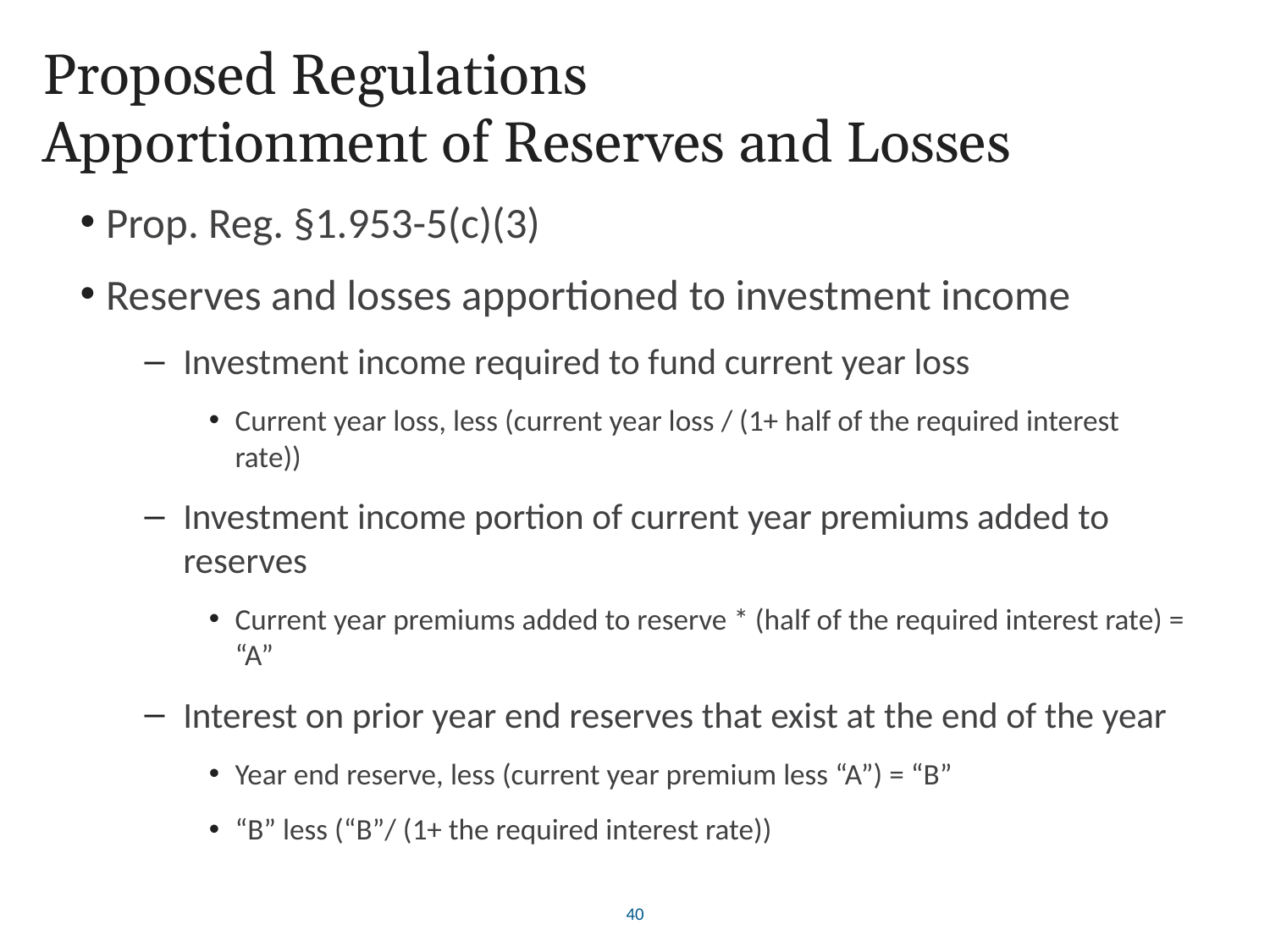

# Proposed Regulations Apportionment of Reserves and Losses
Prop. Reg. §1.953-5(c)(3)
Reserves and losses apportioned to investment income
Investment income required to fund current year loss
Current year loss, less (current year loss / (1+ half of the required interest rate))
Investment income portion of current year premiums added to reserves
Current year premiums added to reserve * (half of the required interest rate) = “A”
Interest on prior year end reserves that exist at the end of the year
Year end reserve, less (current year premium less “A”) = “B”
“B” less (“B”/ (1+ the required interest rate))
40